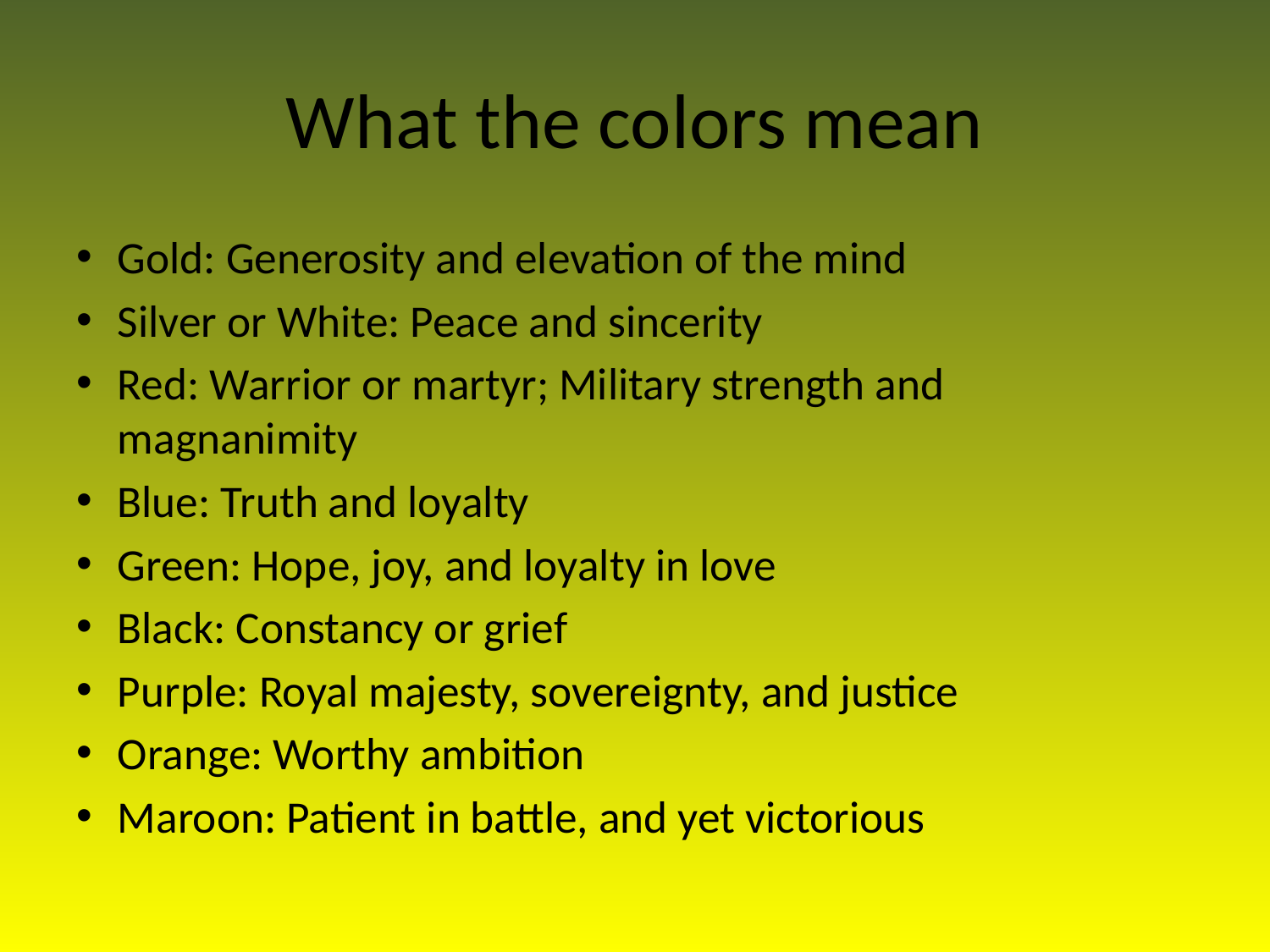

# What the colors mean
Gold: Generosity and elevation of the mind
Silver or White: Peace and sincerity
Red: Warrior or martyr; Military strength and magnanimity
Blue: Truth and loyalty
Green: Hope, joy, and loyalty in love
Black: Constancy or grief
Purple: Royal majesty, sovereignty, and justice
Orange: Worthy ambition
Maroon: Patient in battle, and yet victorious